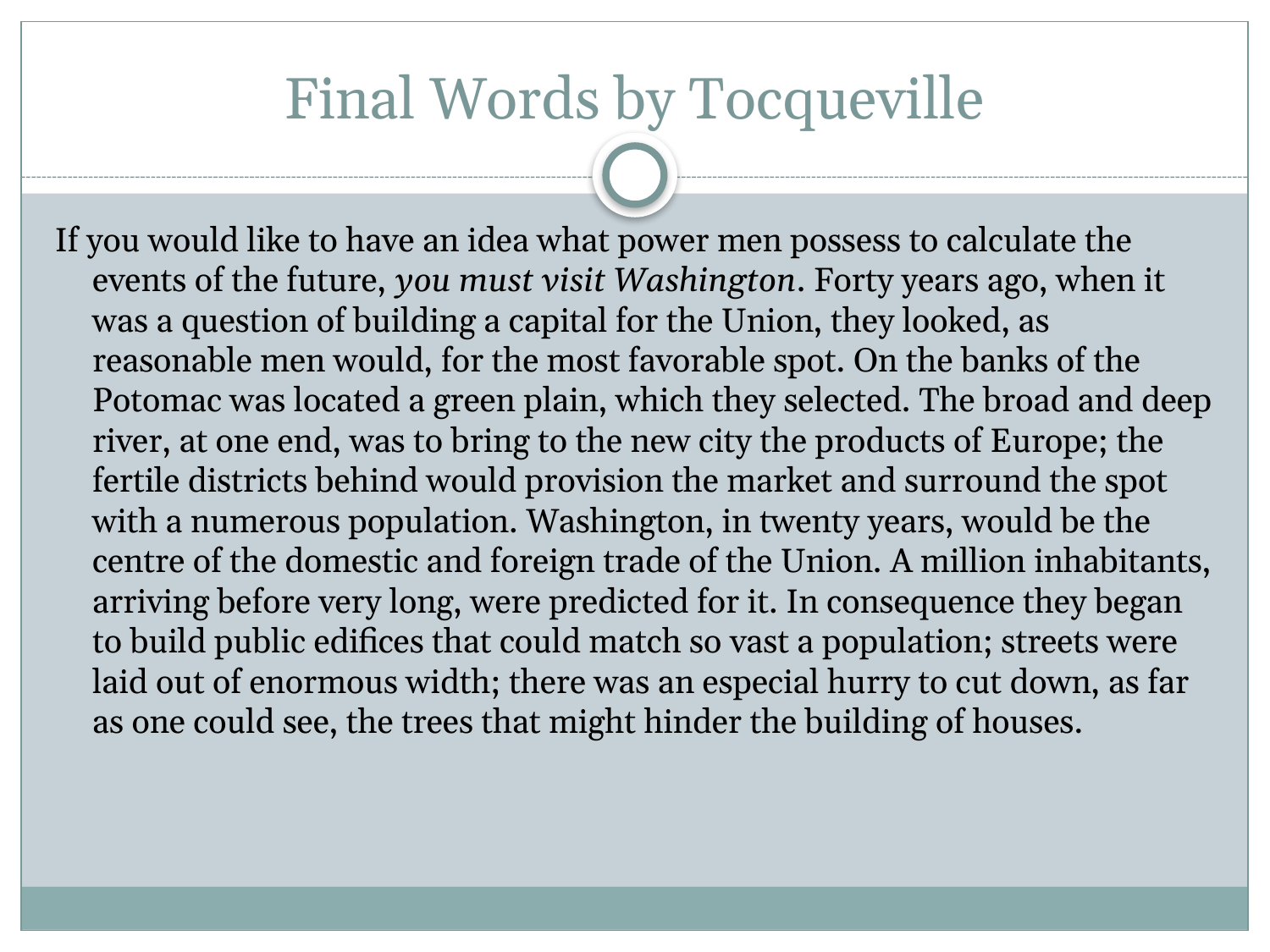

Final Words by Tocqueville
If you would like to have an idea what power men possess to calculate the events of the future, you must visit Washington. Forty years ago, when it was a question of building a capital for the Union, they looked, as reasonable men would, for the most favorable spot. On the banks of the Potomac was located a green plain, which they selected. The broad and deep river, at one end, was to bring to the new city the products of Europe; the fertile districts behind would provision the market and surround the spot with a numerous population. Washington, in twenty years, would be the centre of the domestic and foreign trade of the Union. A million inhabitants, arriving before very long, were predicted for it. In consequence they began to build public edifices that could match so vast a population; streets were laid out of enormous width; there was an especial hurry to cut down, as far as one could see, the trees that might hinder the building of houses.